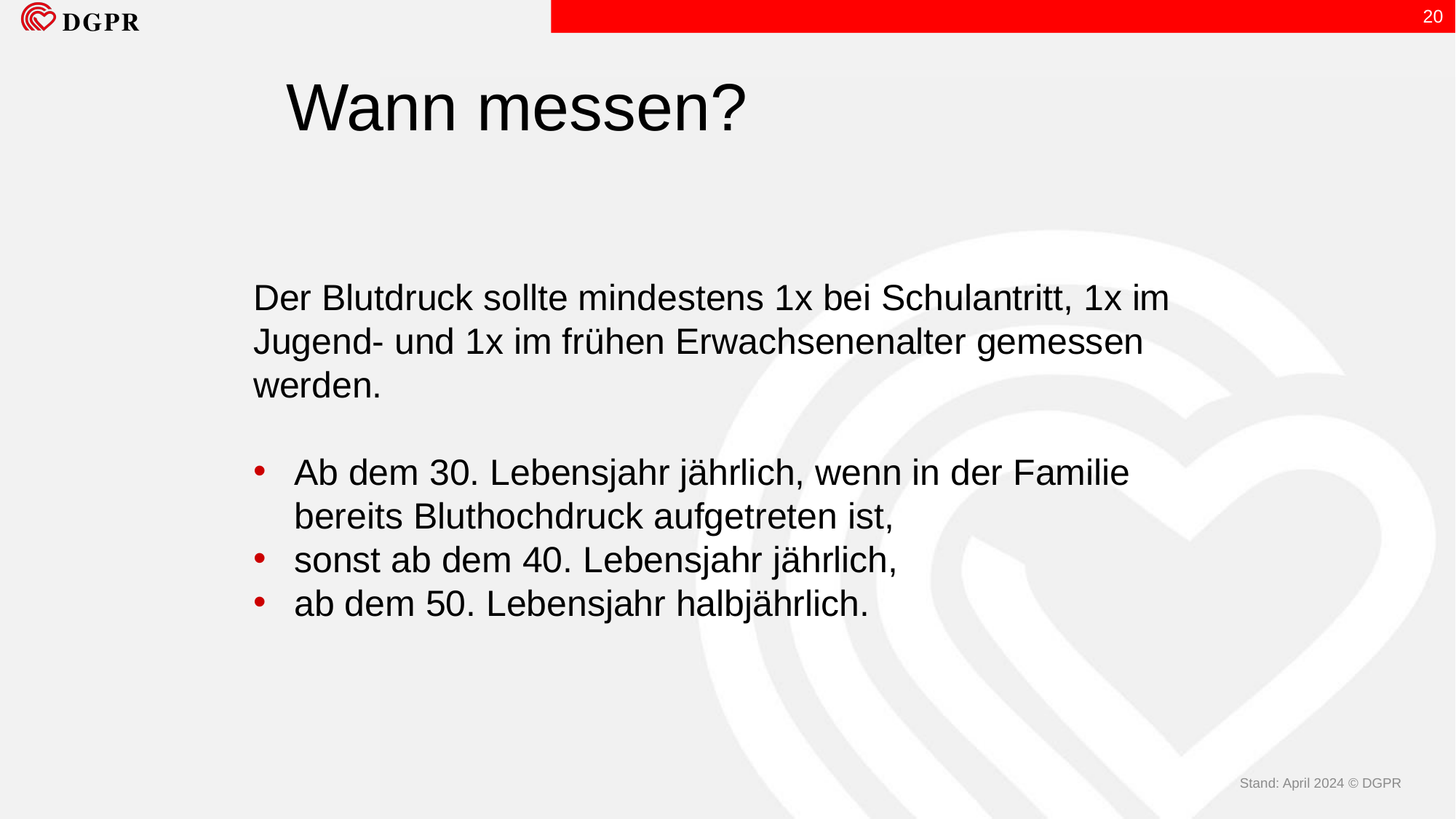

20
Wann messen?
Der Blutdruck sollte mindestens 1x bei Schulantritt, 1x im Jugend- und 1x im frühen Erwachsenenalter gemessen werden.

Ab dem 30. Lebensjahr jährlich, wenn in der Familie bereits Bluthochdruck aufgetreten ist,
sonst ab dem 40. Lebensjahr jährlich,
ab dem 50. Lebensjahr halbjährlich.
Stand: April 2024 © DGPR